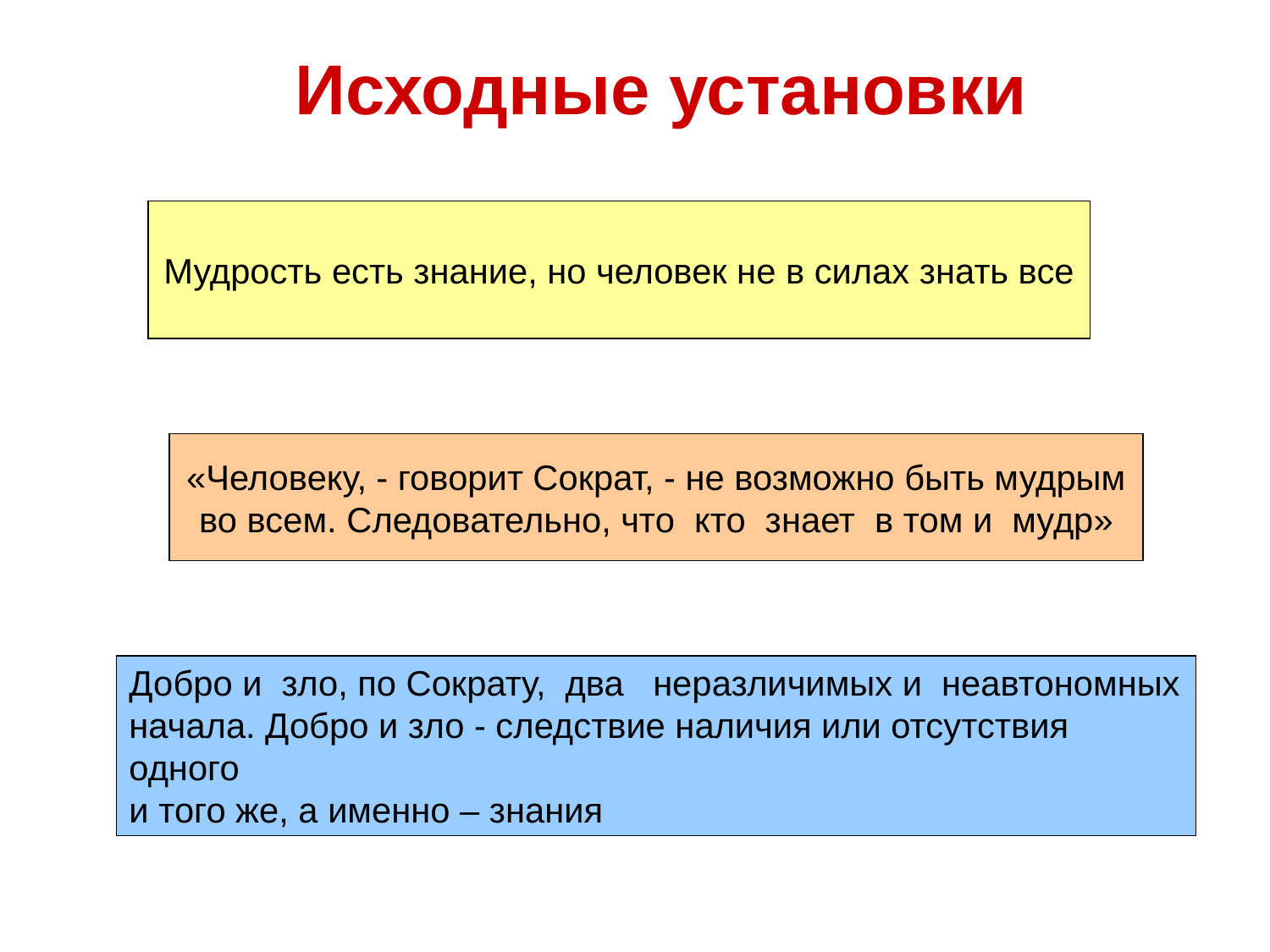

# Исходные установки
Мудрость есть знание, но человек не в силах знать все

«Человеку, - говорит Сократ, - не возможно быть мудрым
во всем. Следовательно, что  кто  знает  в том и  мудр»
Добро и  зло, по Сократу,  два   неразличимых и  неавтономных
начала. Добро и зло - следствие наличия или отсутствия одного
и того же, а именно – знания